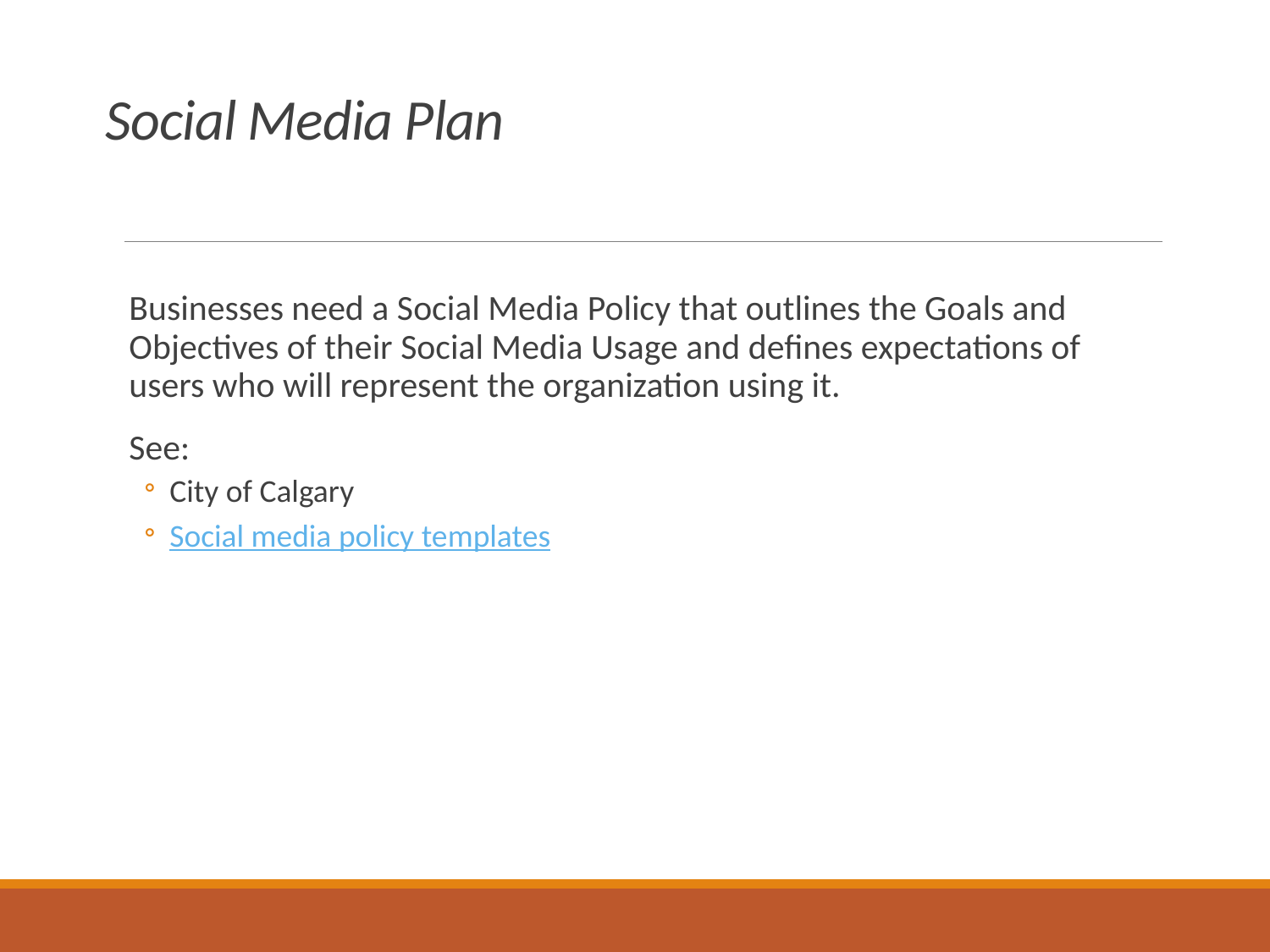

# Social Media Plan
Businesses need a Social Media Policy that outlines the Goals and Objectives of their Social Media Usage and defines expectations of users who will represent the organization using it.
See:
City of Calgary
Social media policy templates